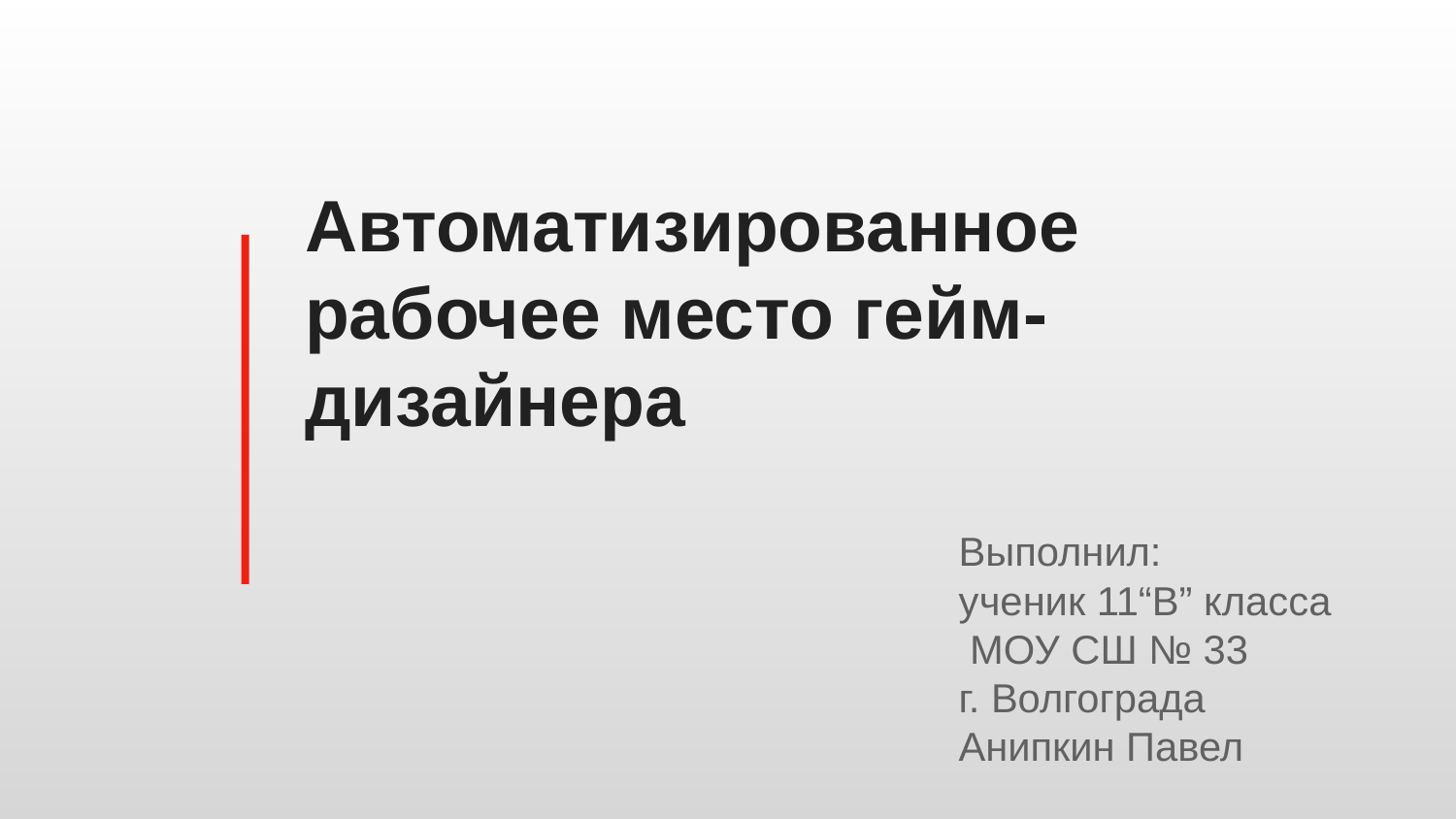

# Автоматизированное рабочее место гейм-дизайнера
Выполнил:
ученик 11“В” класса
 МОУ СШ № 33
г. Волгограда
Анипкин Павел